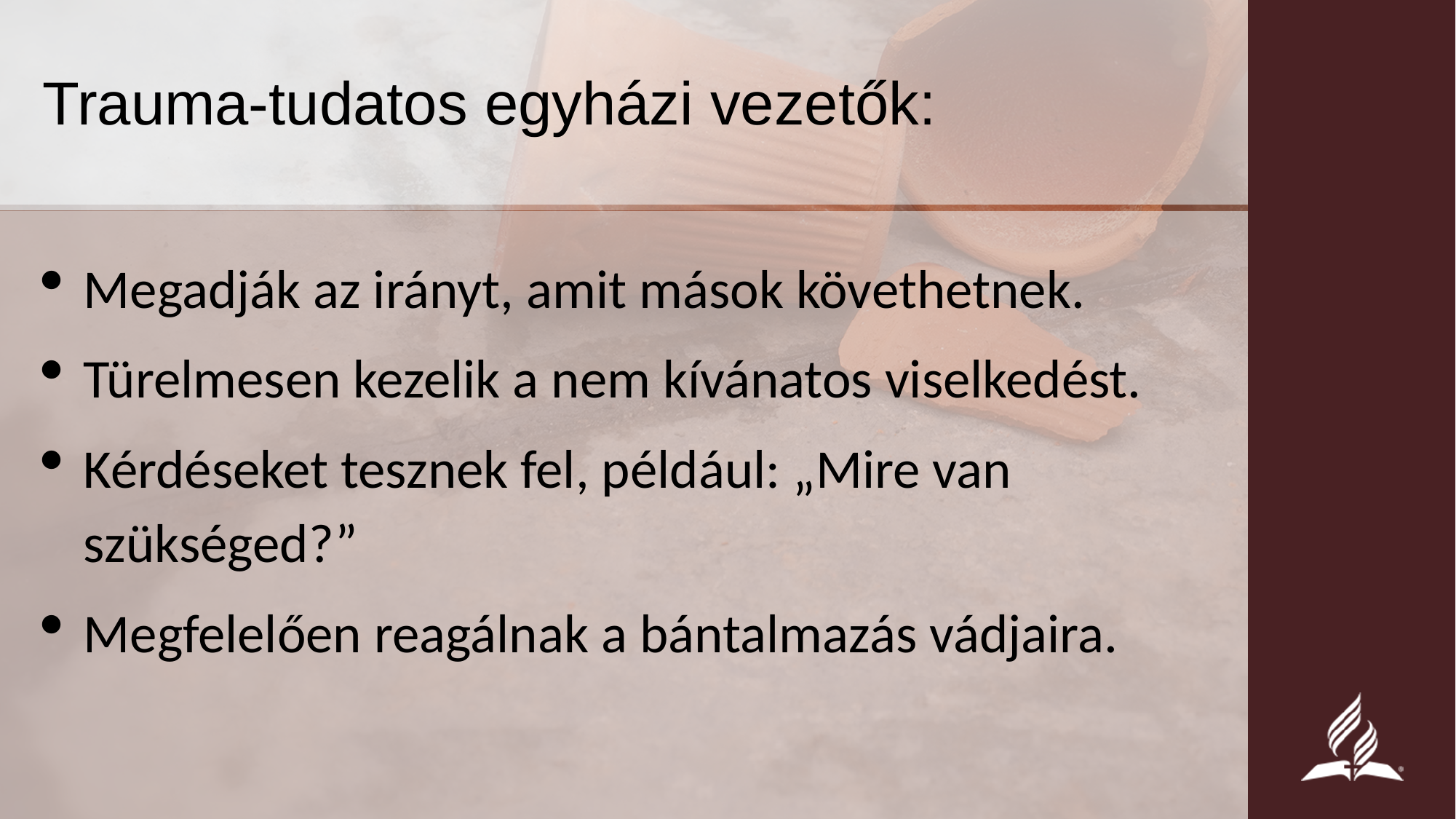

# Trauma-tudatos egyházi vezetők:
Megadják az irányt, amit mások követhetnek.
Türelmesen kezelik a nem kívánatos viselkedést.
Kérdéseket tesznek fel, például: „Mire van szükséged?”
Megfelelően reagálnak a bántalmazás vádjaira.